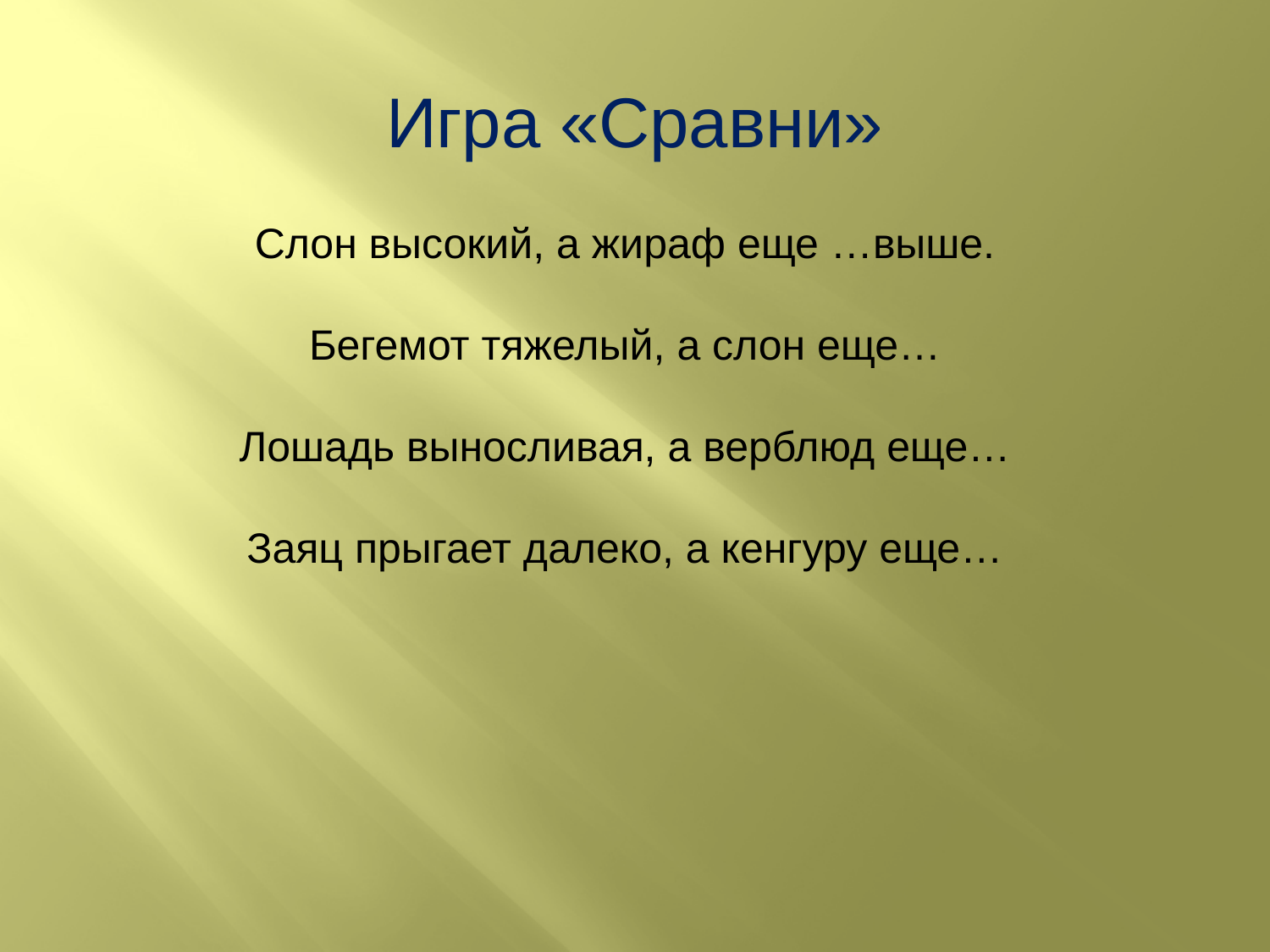

Игра «Сравни»
Слон высокий, а жираф еще …выше.

Бегемот тяжелый, а слон еще…

Лошадь выносливая, а верблюд еще…

Заяц прыгает далеко, а кенгуру еще…